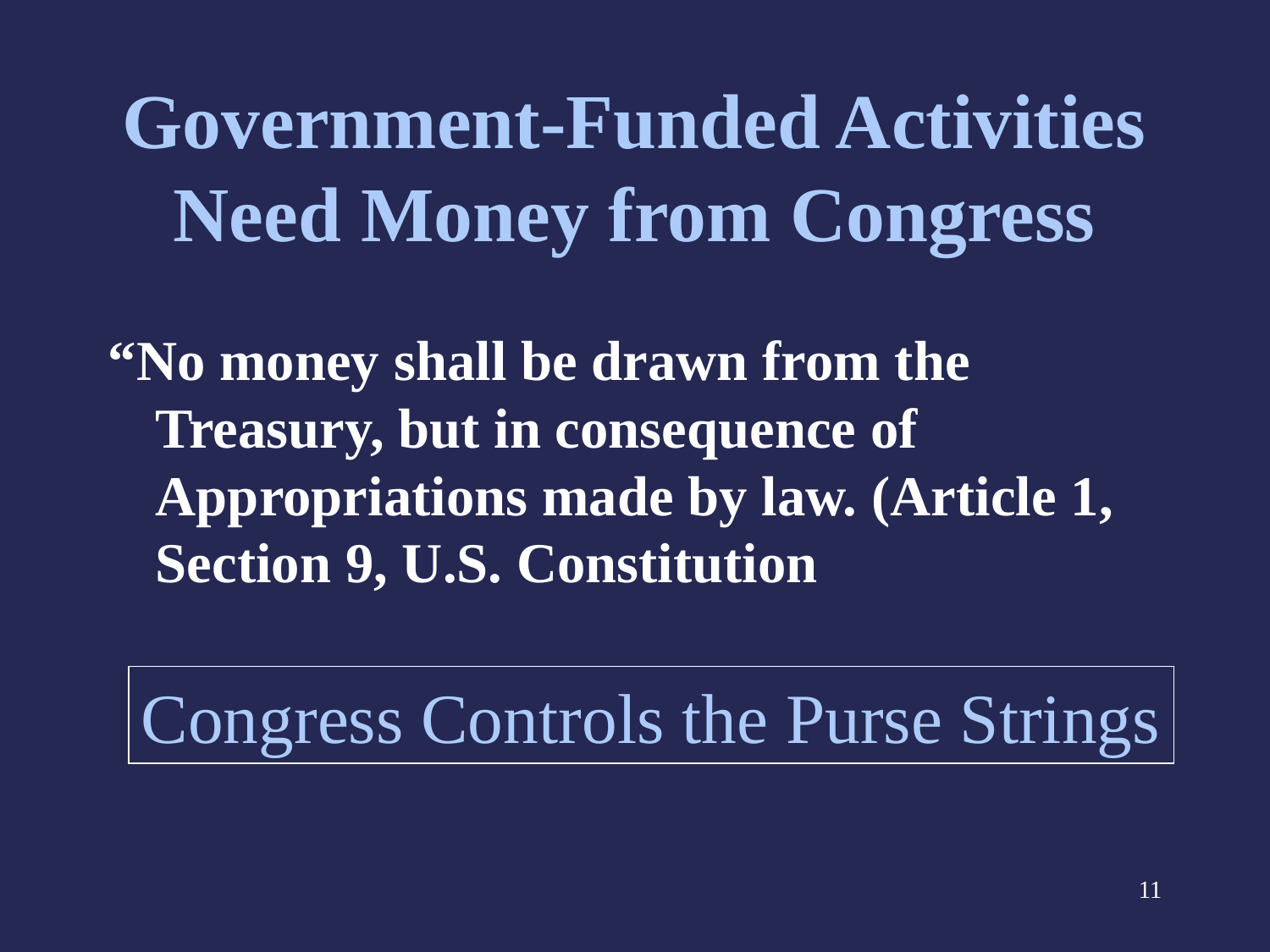

# Government-Funded Activities Need Money from Congress
“No money shall be drawn from the Treasury, but in consequence of Appropriations made by law. (Article 1, Section 9, U.S. Constitution
Congress Controls the Purse Strings
11